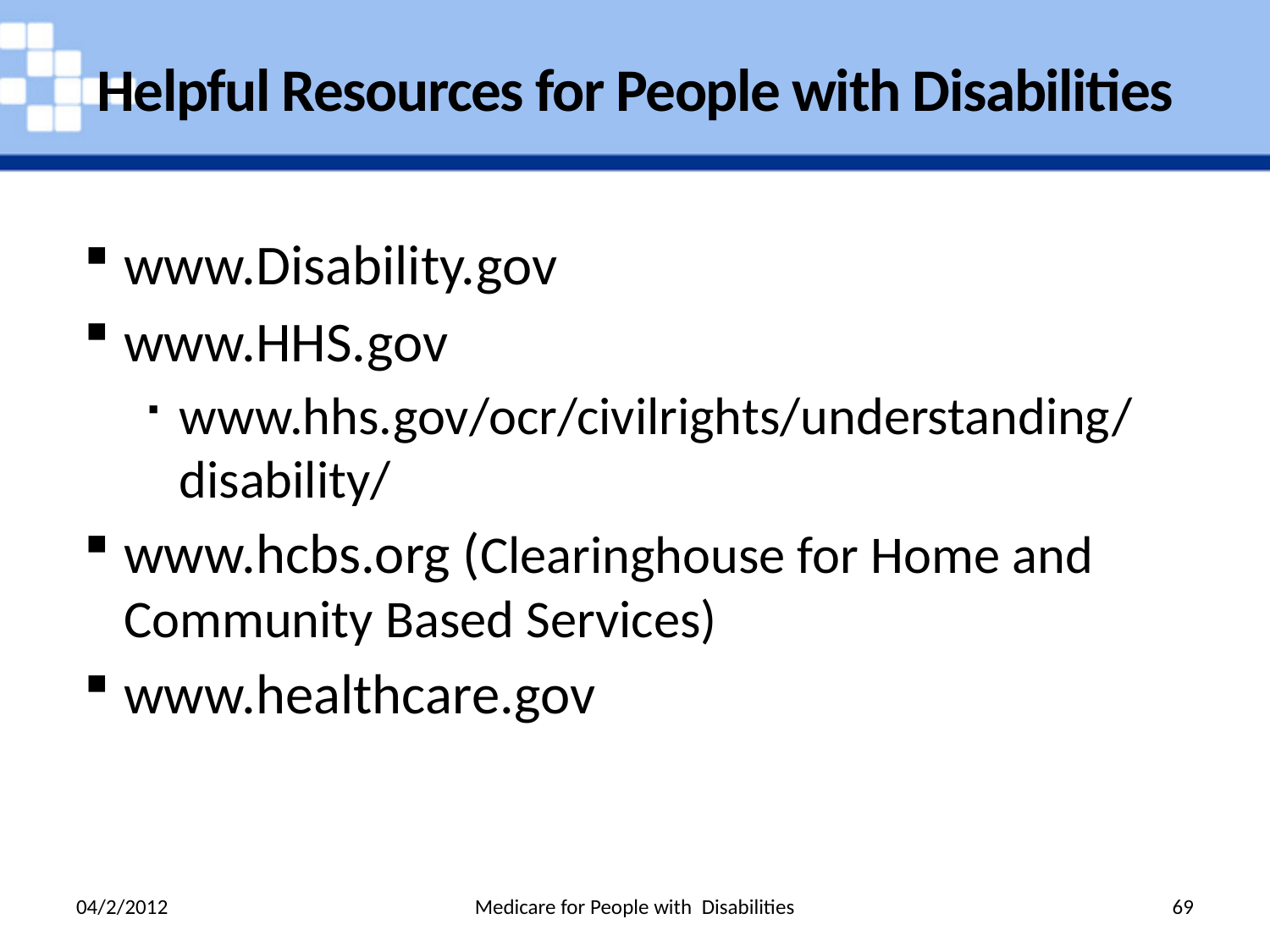

# Helpful Resources for People with Disabilities
www.Disability.gov
www.HHS.gov
www.hhs.gov/ocr/civilrights/understanding/ disability/
www.hcbs.org (Clearinghouse for Home and Community Based Services)
www.healthcare.gov

04/2/2012
Medicare for People with  Disabilities
69